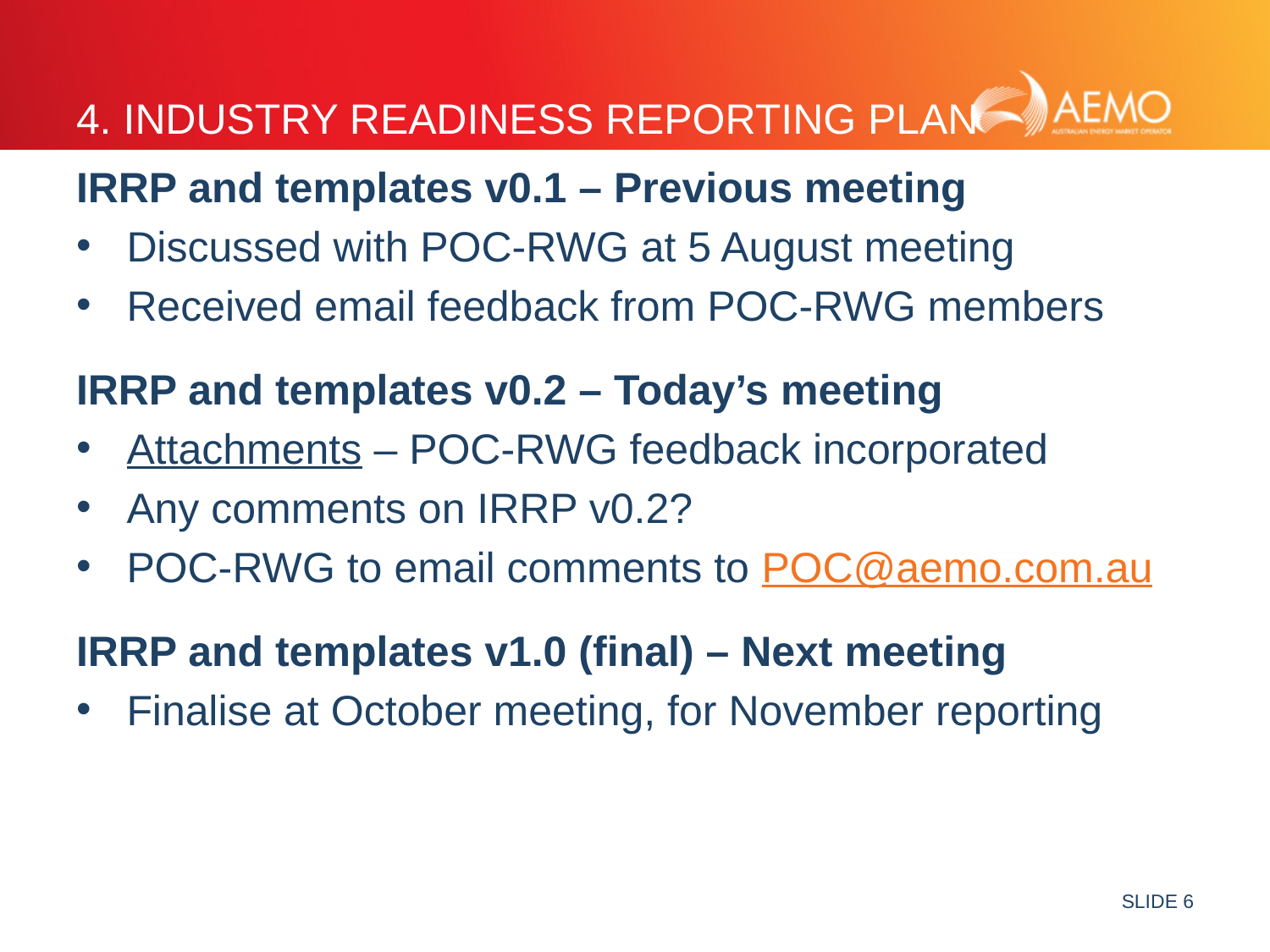

# 4. Industry readiness reporting plan
IRRP and templates v0.1 – Previous meeting
Discussed with POC-RWG at 5 August meeting
Received email feedback from POC-RWG members

IRRP and templates v0.2 – Today’s meeting
Attachments – POC-RWG feedback incorporated
Any comments on IRRP v0.2?
POC-RWG to email comments to POC@aemo.com.au

IRRP and templates v1.0 (final) – Next meeting
Finalise at October meeting, for November reporting